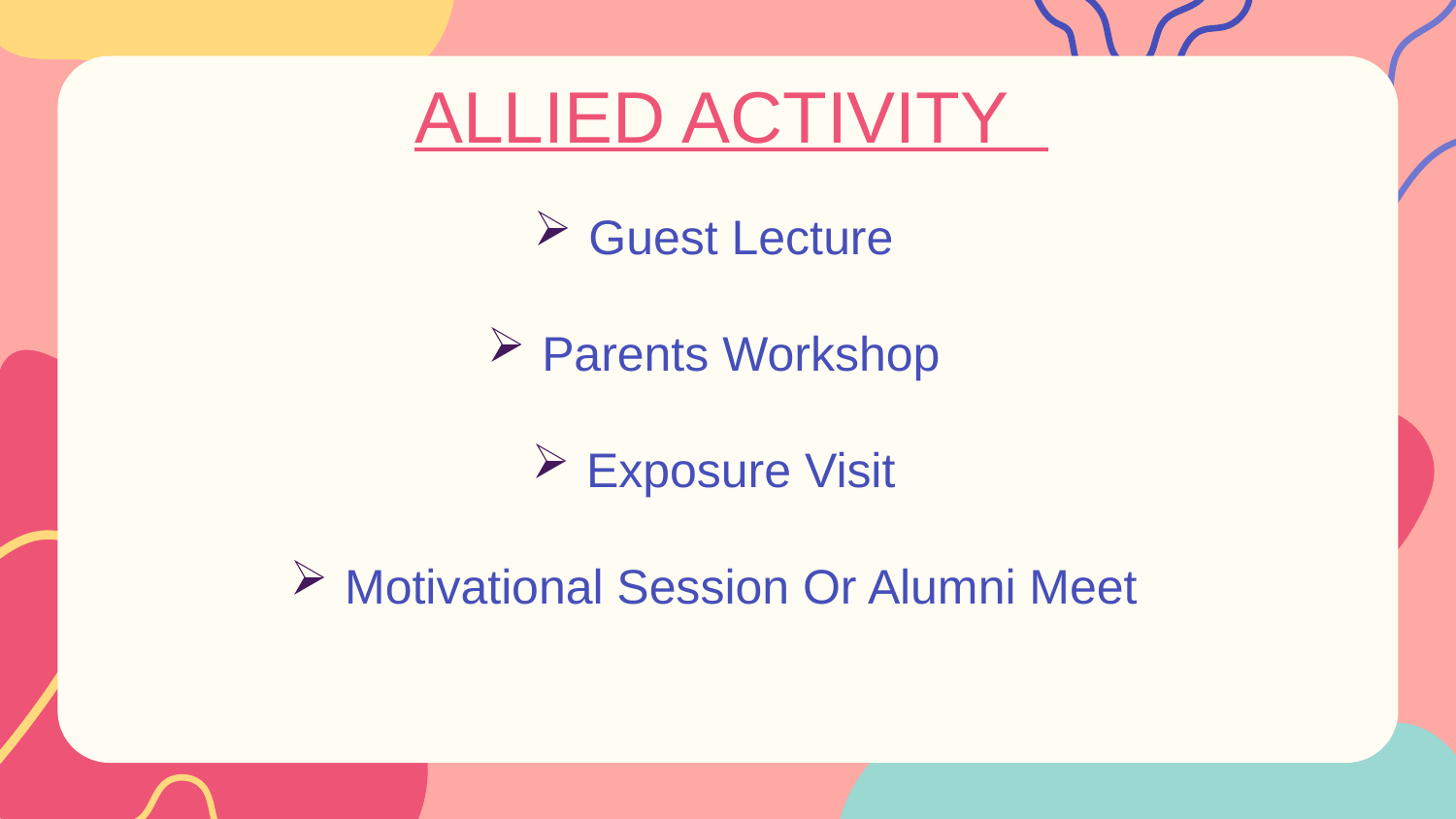

# ALLIED ACTIVITY
Guest Lecture
Parents Workshop
Exposure Visit
Motivational Session Or Alumni Meet